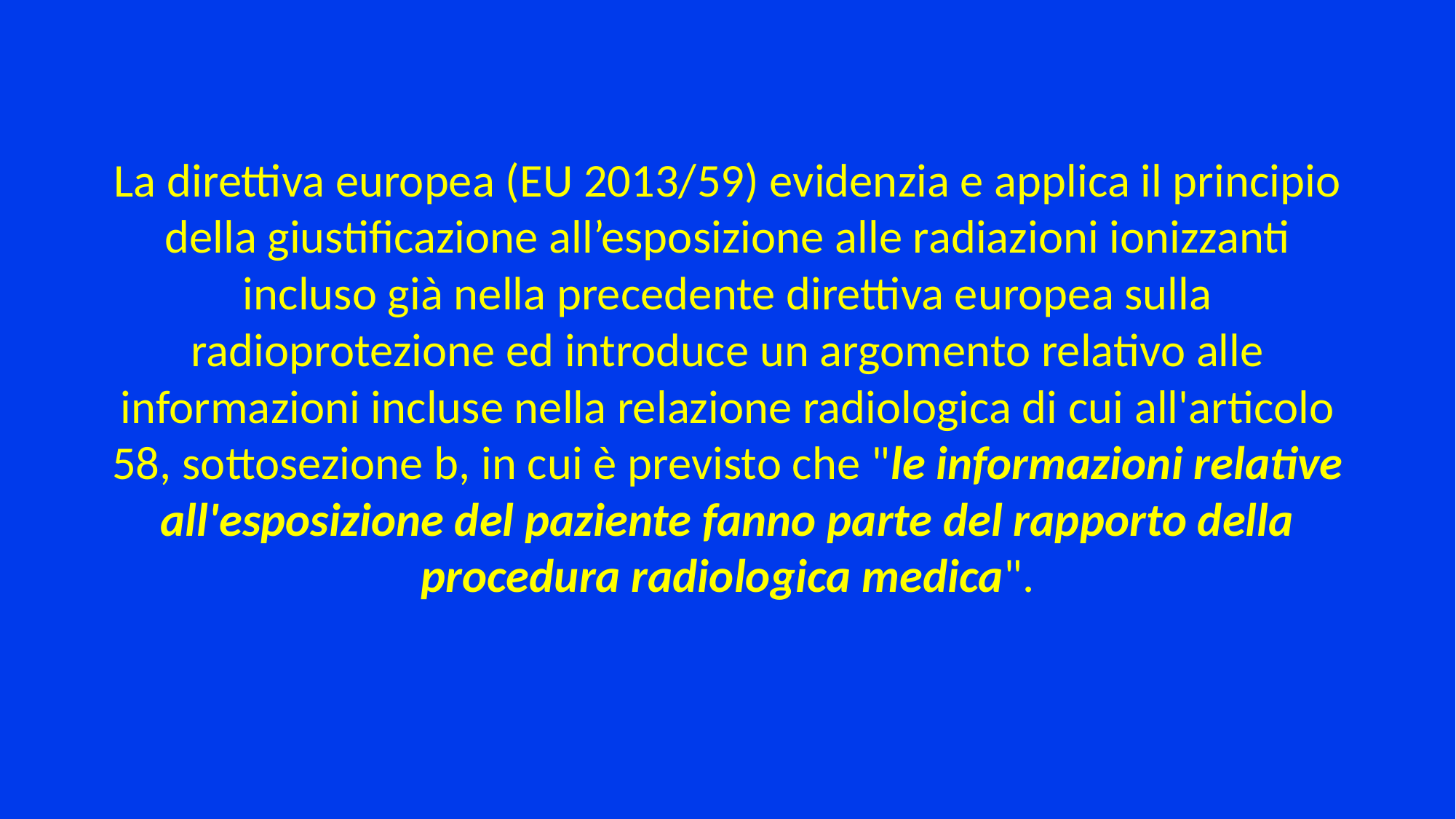

# La direttiva europea (EU 2013/59) evidenzia e applica il principio della giustificazione all’esposizione alle radiazioni ionizzanti incluso già nella precedente direttiva europea sulla radioprotezione ed introduce un argomento relativo alle informazioni incluse nella relazione radiologica di cui all'articolo 58, sottosezione b, in cui è previsto che "le informazioni relative all'esposizione del paziente fanno parte del rapporto della procedura radiologica medica".